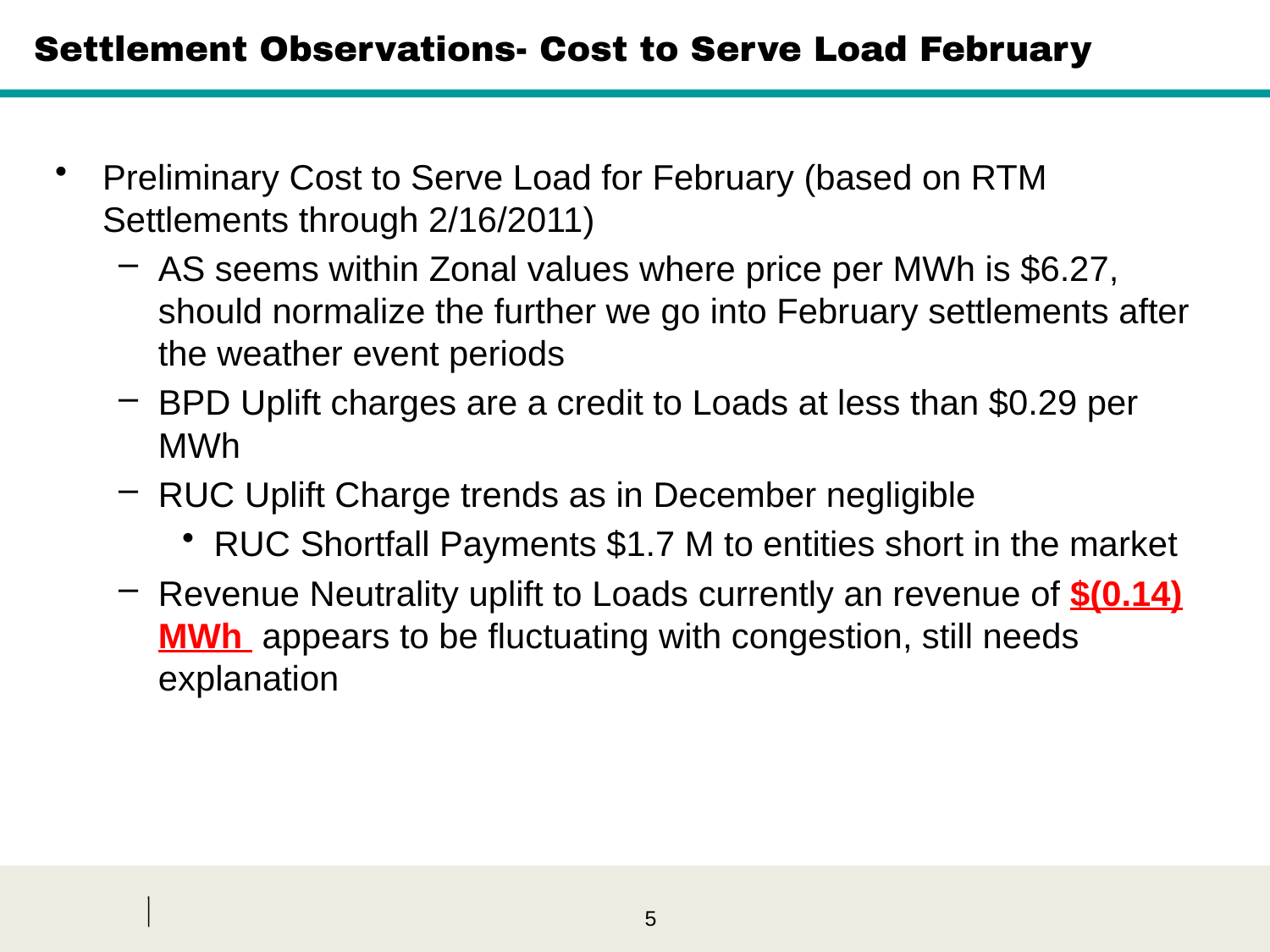

# Settlement Observations- Cost to Serve Load February
Preliminary Cost to Serve Load for February (based on RTM Settlements through 2/16/2011)
AS seems within Zonal values where price per MWh is $6.27, should normalize the further we go into February settlements after the weather event periods
BPD Uplift charges are a credit to Loads at less than $0.29 per MWh
RUC Uplift Charge trends as in December negligible
RUC Shortfall Payments $1.7 M to entities short in the market
Revenue Neutrality uplift to Loads currently an revenue of $(0.14) MWh  appears to be fluctuating with congestion, still needs explanation